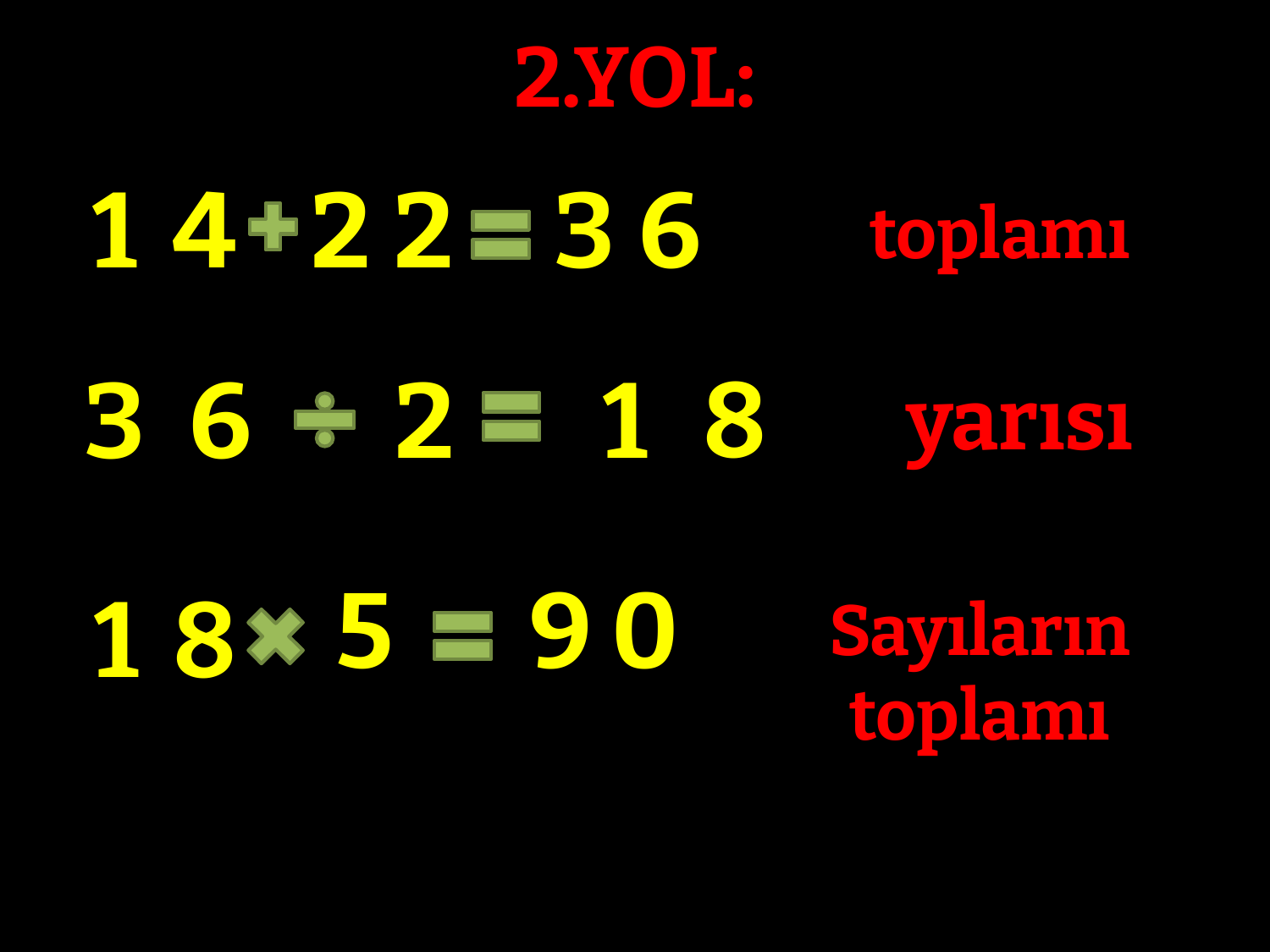

2.YOL:
2
6
3
1
4
2
toplamı

#
8
1
2
3
6
yarısı

0
9
5
8
1
Sayıların toplamı